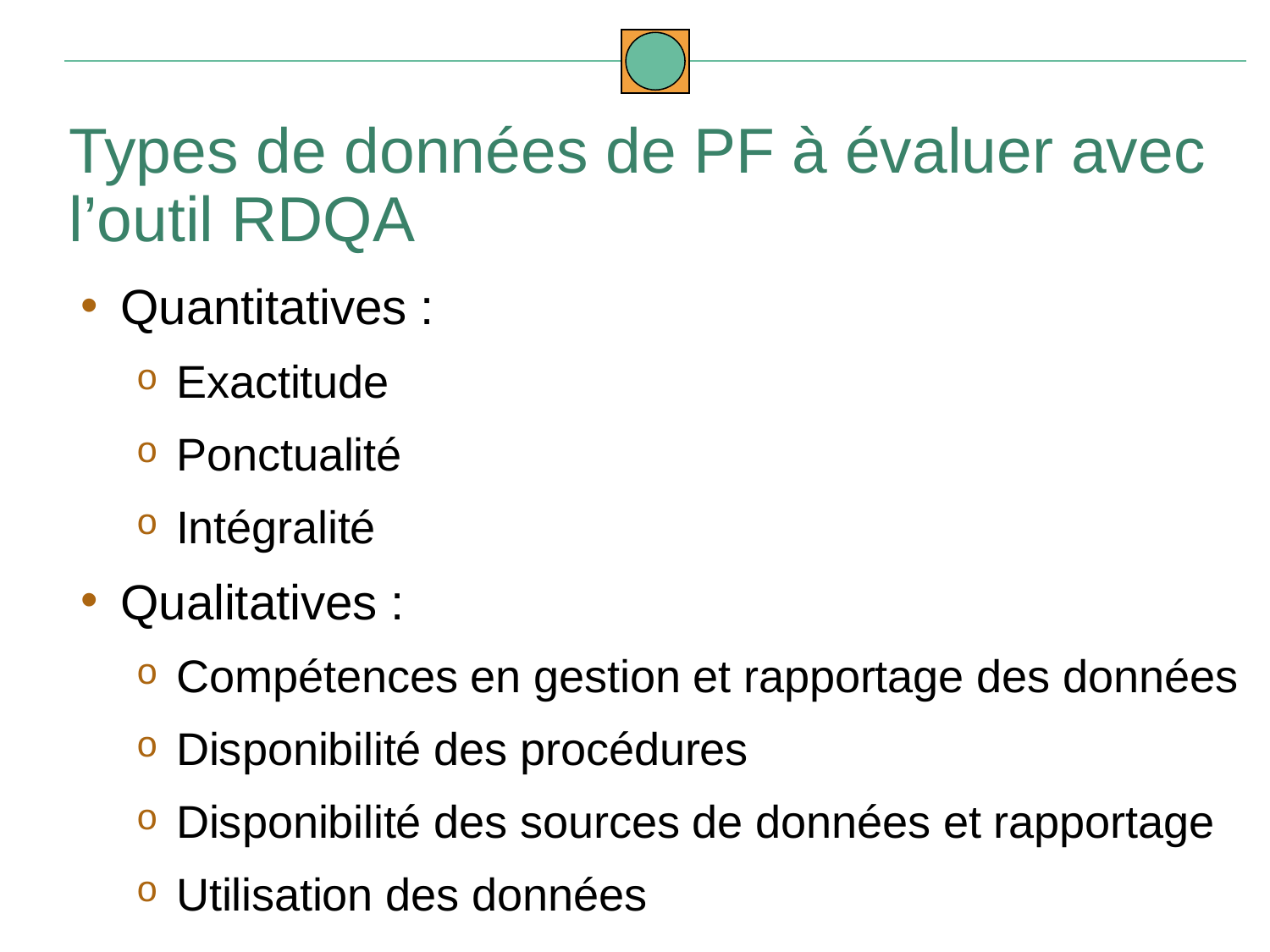

Types de données de PF à évaluer avec
l’outil RDQA
Quantitatives :
Exactitude
Ponctualité
Intégralité
Qualitatives :
Compétences en gestion et rapportage des données
Disponibilité des procédures
Disponibilité des sources de données et rapportage
Utilisation des données